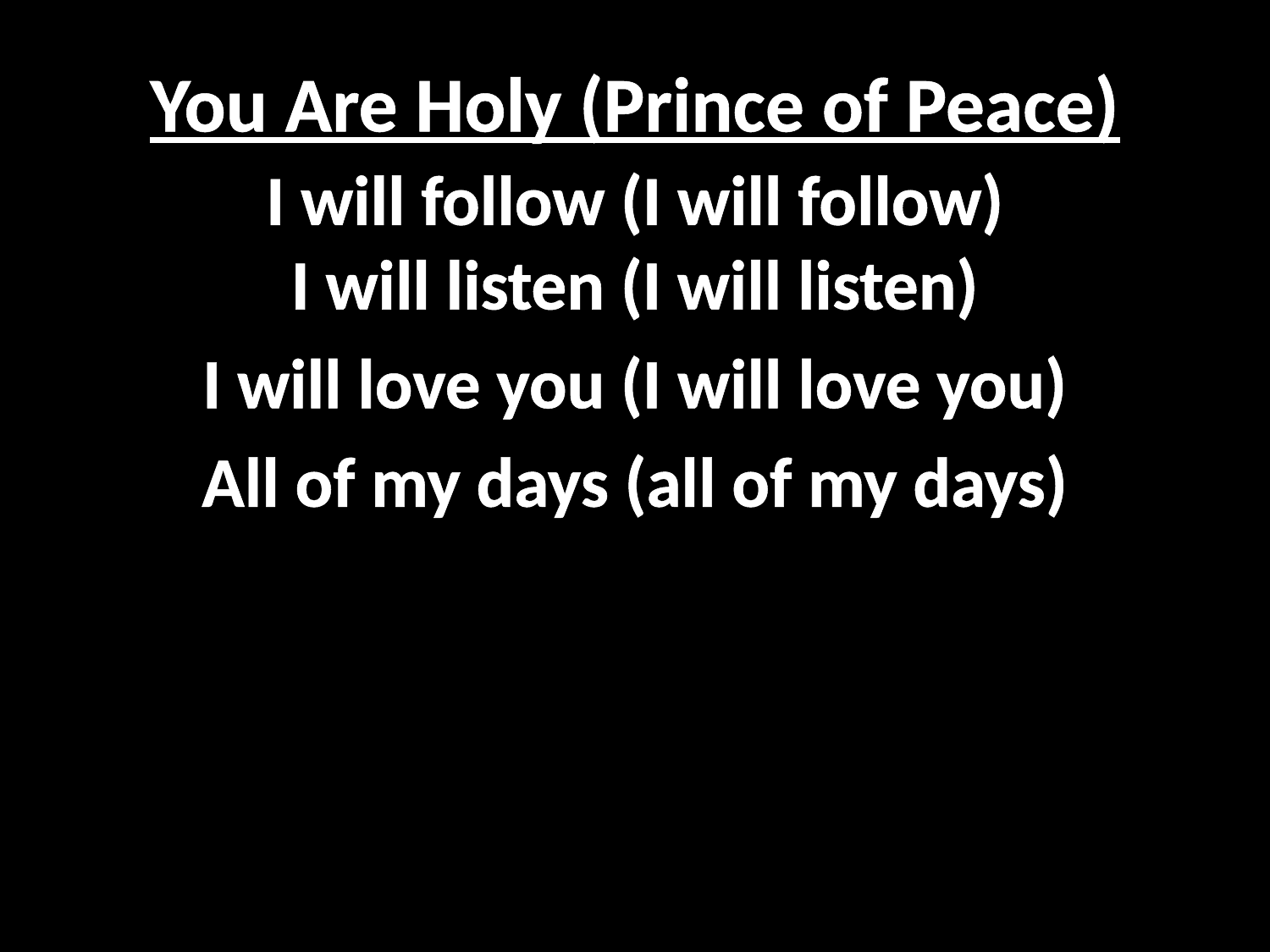

# You Are Holy (Prince of Peace)
I will follow (I will follow)
I will listen (I will listen)
I will love you (I will love you)
All of my days (all of my days)